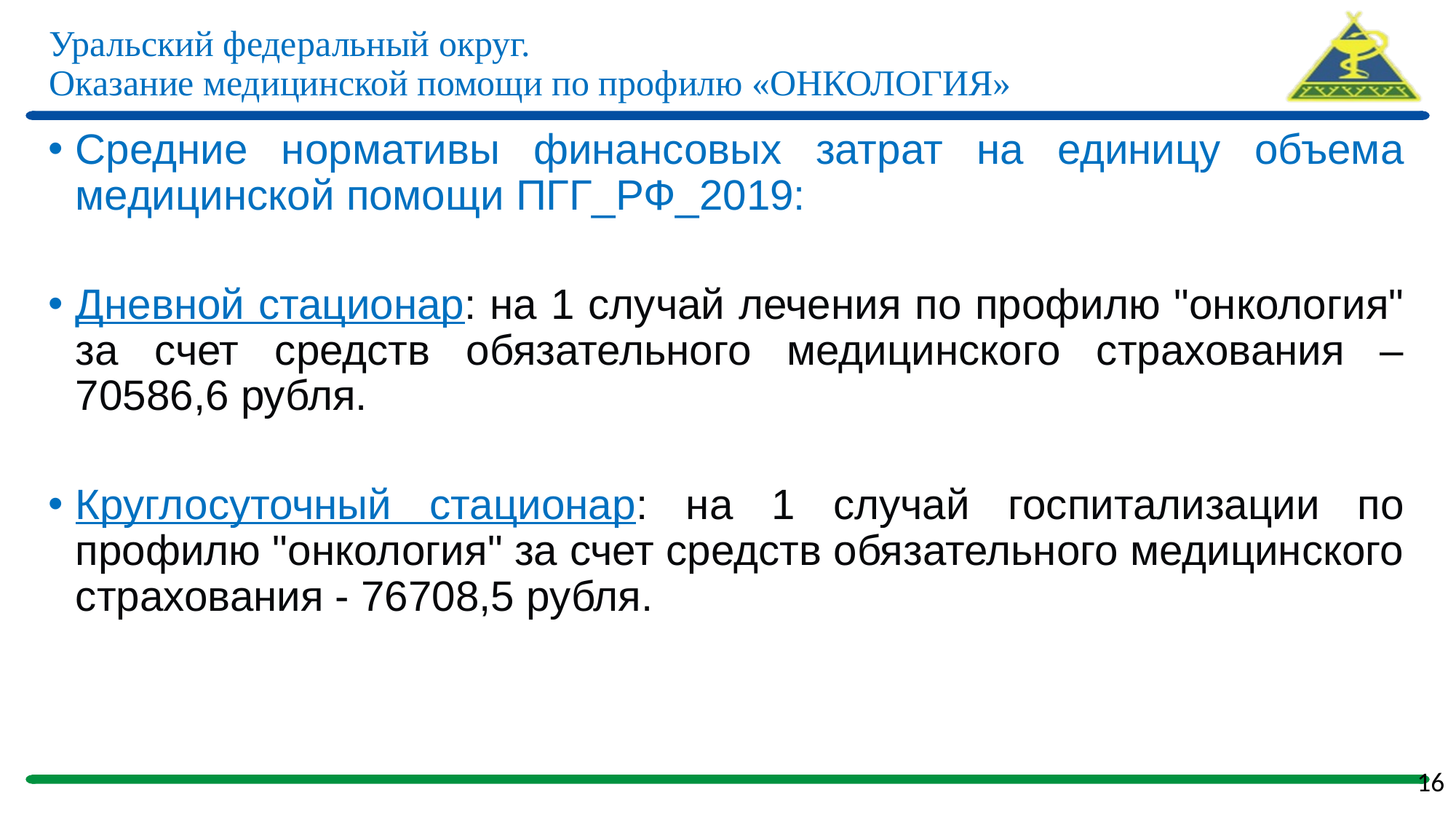

# Уральский федеральный округ. Оказание медицинской помощи по профилю «ОНКОЛОГИЯ»
Средние нормативы финансовых затрат на единицу объема медицинской помощи ПГГ_РФ_2019:

Дневной стационар: на 1 случай лечения по профилю "онкология" за счет средств обязательного медицинского страхования – 70586,6 рубля.

Круглосуточный стационар: на 1 случай госпитализации по профилю "онкология" за счет средств обязательного медицинского страхования - 76708,5 рубля.
16